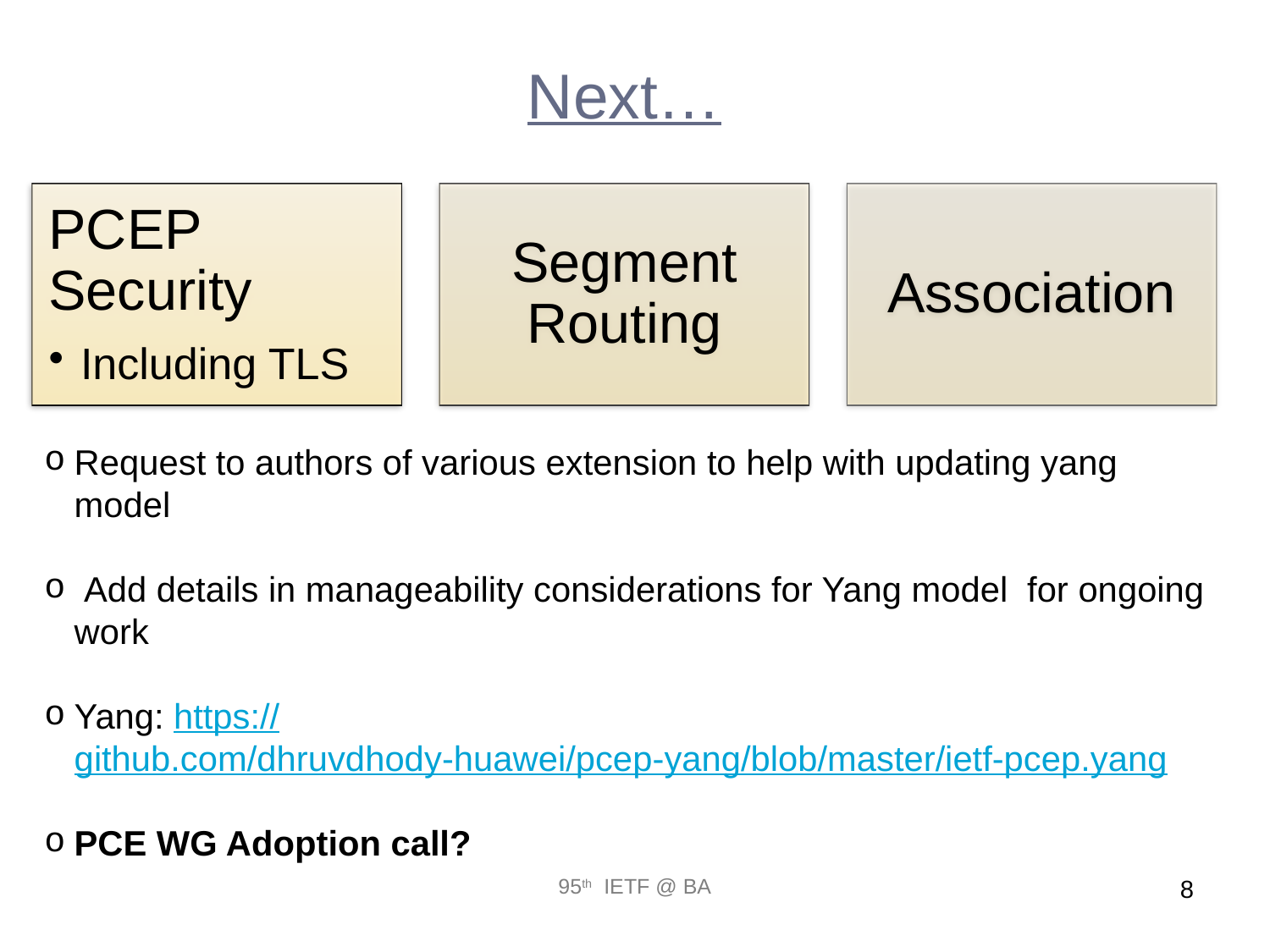

# Next…
PCEP Security
Including TLS
Segment Routing
Association
Request to authors of various extension to help with updating yang model

 Add details in manageability considerations for Yang model  for ongoing work

Yang: https://github.com/dhruvdhody-huawei/pcep-yang/blob/master/ietf-pcep.yang

PCE WG Adoption call?

95th  IETF @ BA
8